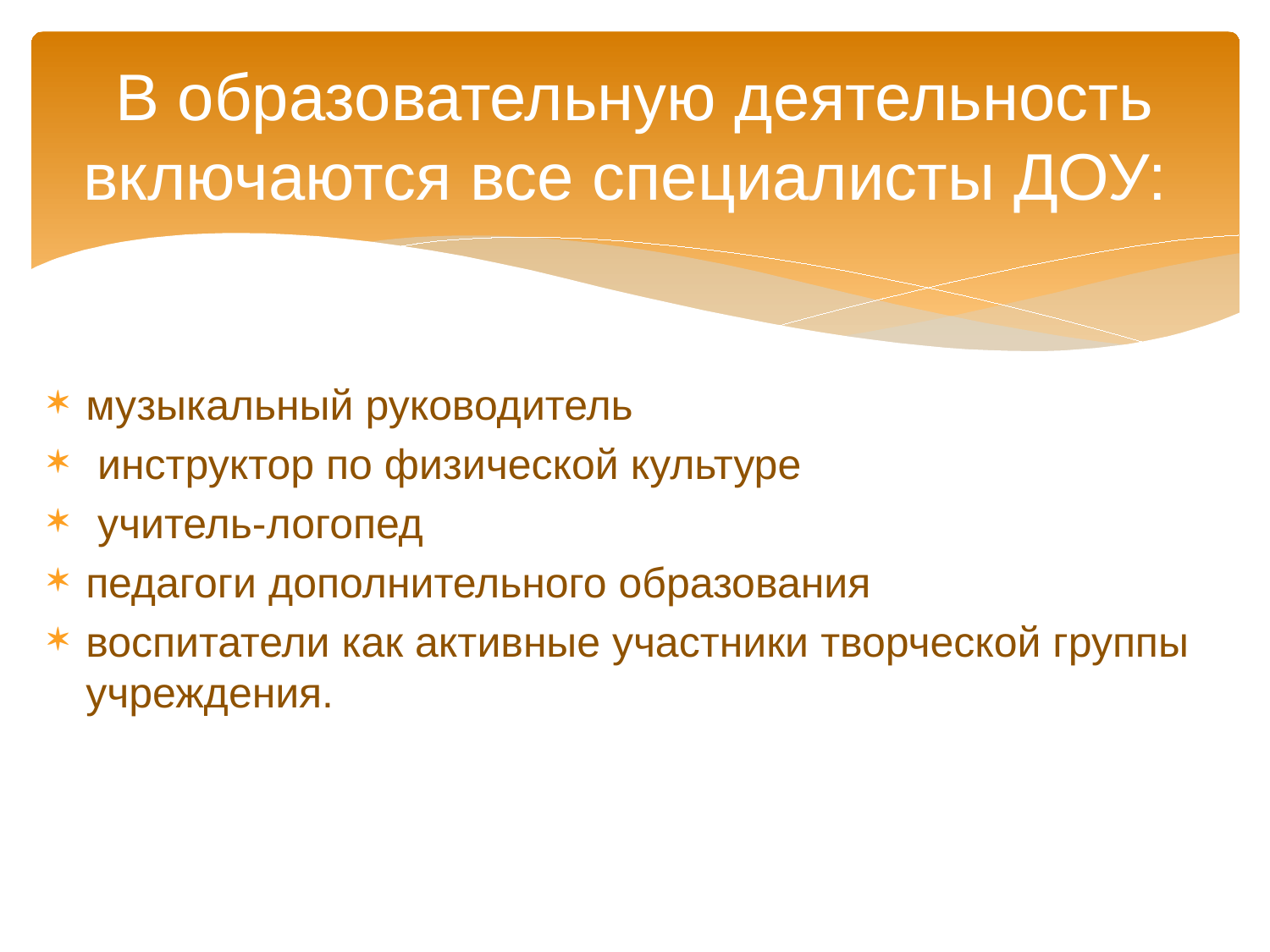

# В образовательную деятельность включаются все специалисты ДОУ:
музыкальный руководитель
 инструктор по физической культуре
 учитель-логопед
педагоги дополнительного образования
воспитатели как активные участники творческой группы учреждения.